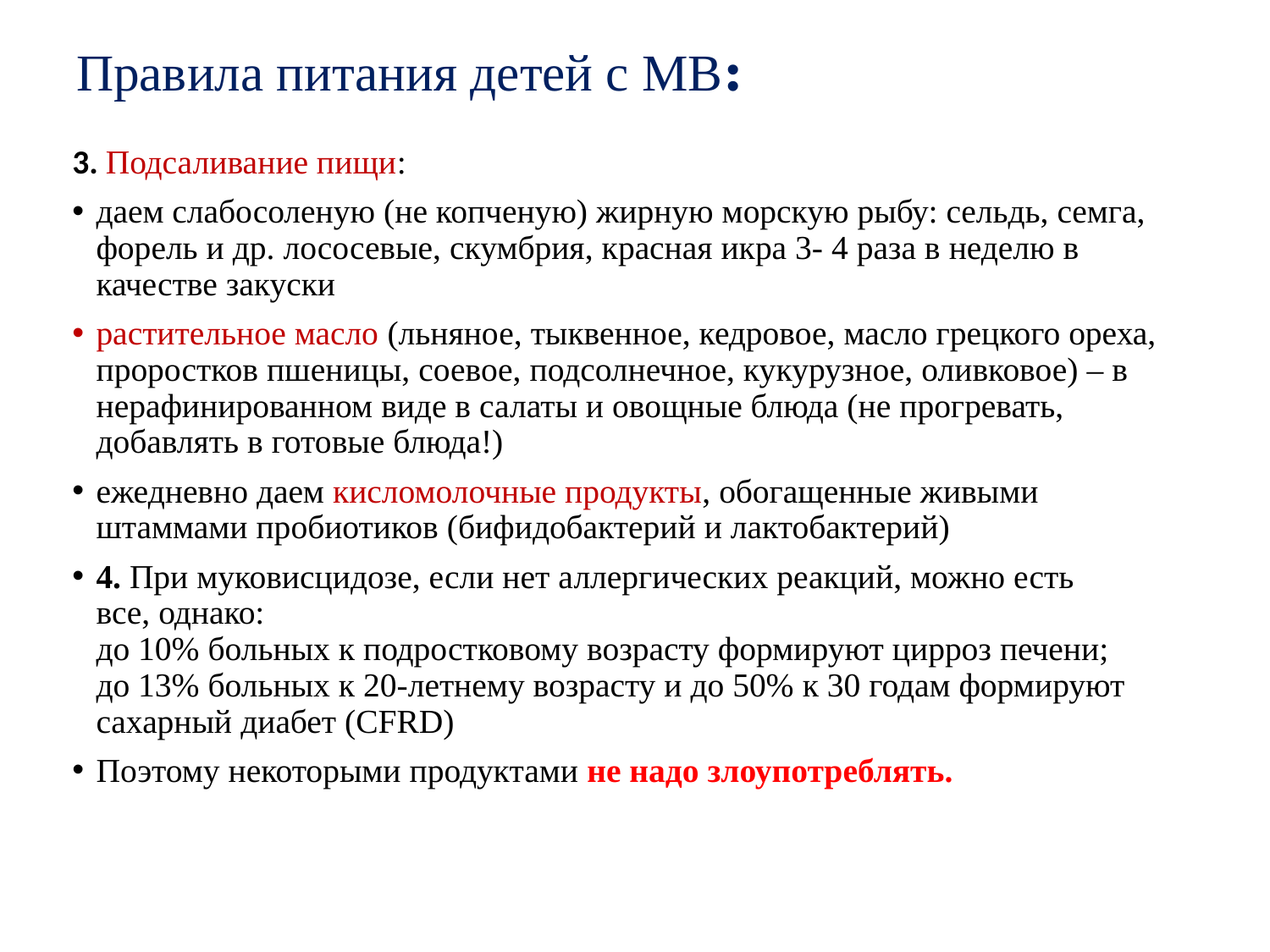

# Правила питания детей с МВ:
3. Подсаливание пищи:
даем слабосоленую (не копченую) жирную морскую рыбу: сельдь, семга, форель и др. лососевые, скумбрия, красная икра 3- 4 раза в неделю в качестве закуски
растительное масло (льняное, тыквенное, кедровое, масло грецкого ореха, проростков пшеницы, соевое, подсолнечное, кукурузное, оливковое) – в нерафинированном виде в салаты и овощные блюда (не прогревать, добавлять в готовые блюда!)
ежедневно даем кисломолочные продукты, обогащенные живыми штаммами пробиотиков (бифидобактерий и лактобактерий)
4. При муковисцидозе, если нет аллергических реакций, можно есть все, однако: 
до 10% больных к подростковому возрасту формируют цирроз печени; 
до 13% больных к 20-летнему возрасту и до 50% к 30 годам формируют сахарный диабет (CFRD)
Поэтому некоторыми продуктами не надо злоупотреблять.